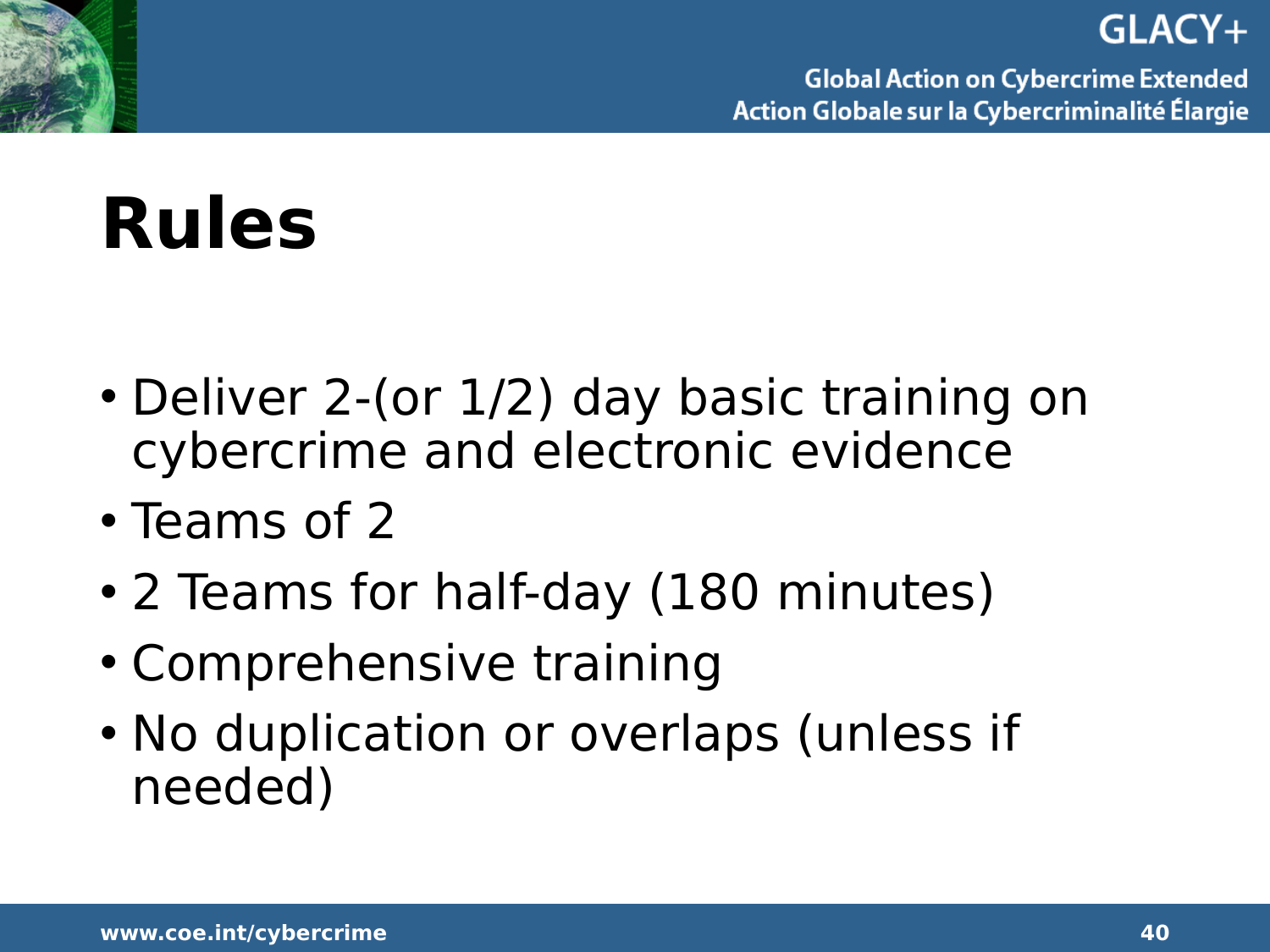

# Rules
Deliver 2-(or 1/2) day basic training on cybercrime and electronic evidence
Teams of 2
2 Teams for half-day (180 minutes)
Comprehensive training
No duplication or overlaps (unless if needed)

www.coe.int/cybercrime
40